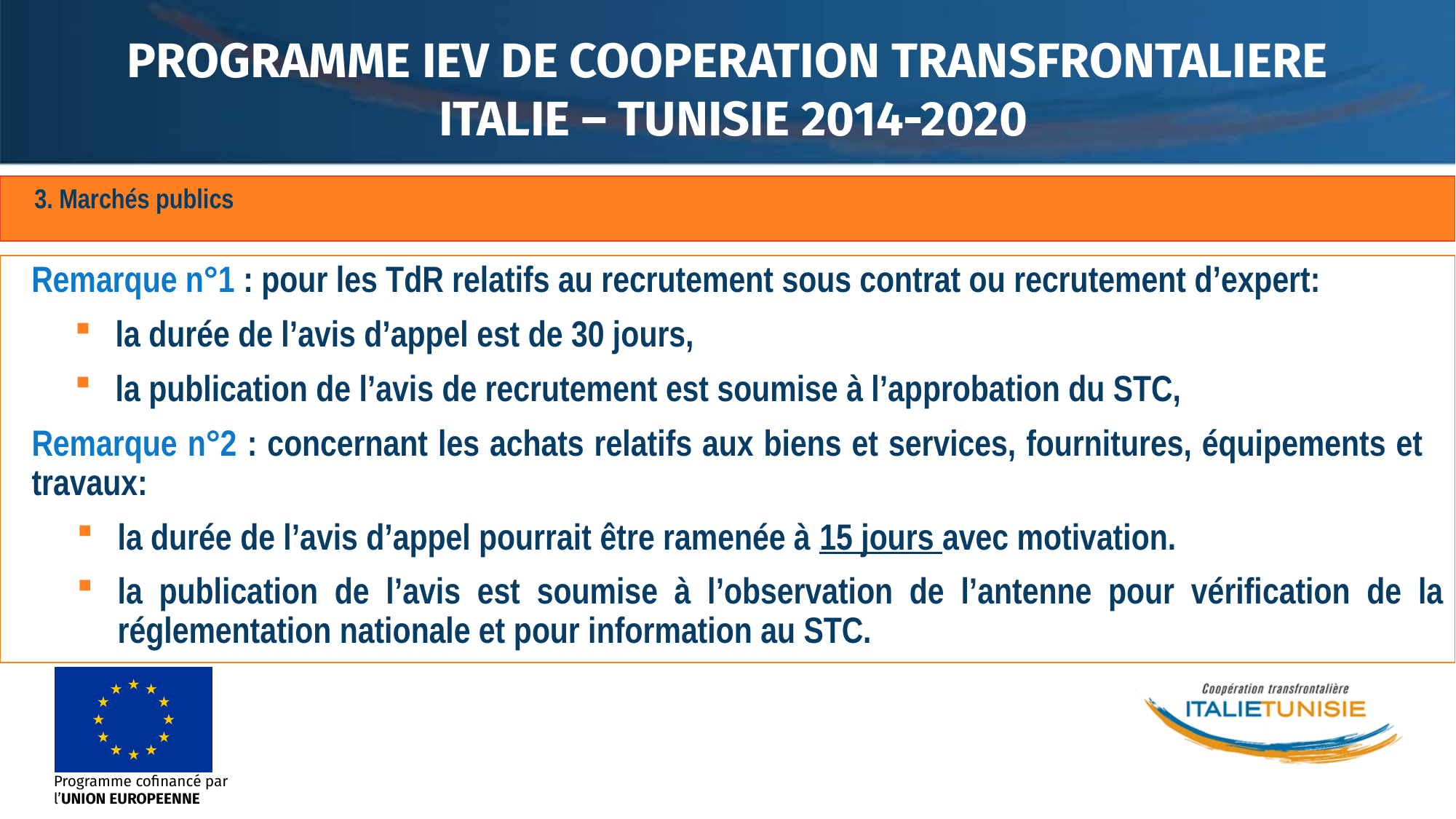

PROGRAMME IEV DE COOPERATION TRANSFRONTALIERE
 ITALIE – TUNISIE 2014-2020
3. Marchés publics
Remarque n°1 : pour les TdR relatifs au recrutement sous contrat ou recrutement d’expert:
la durée de l’avis d’appel est de 30 jours,
la publication de l’avis de recrutement est soumise à l’approbation du STC,
Remarque n°2 : concernant les achats relatifs aux biens et services, fournitures, équipements et   travaux:
la durée de l’avis d’appel pourrait être ramenée à 15 jours avec motivation.
la publication de l’avis est soumise à l’observation de l’antenne pour vérification de la réglementation nationale et pour information au STC.